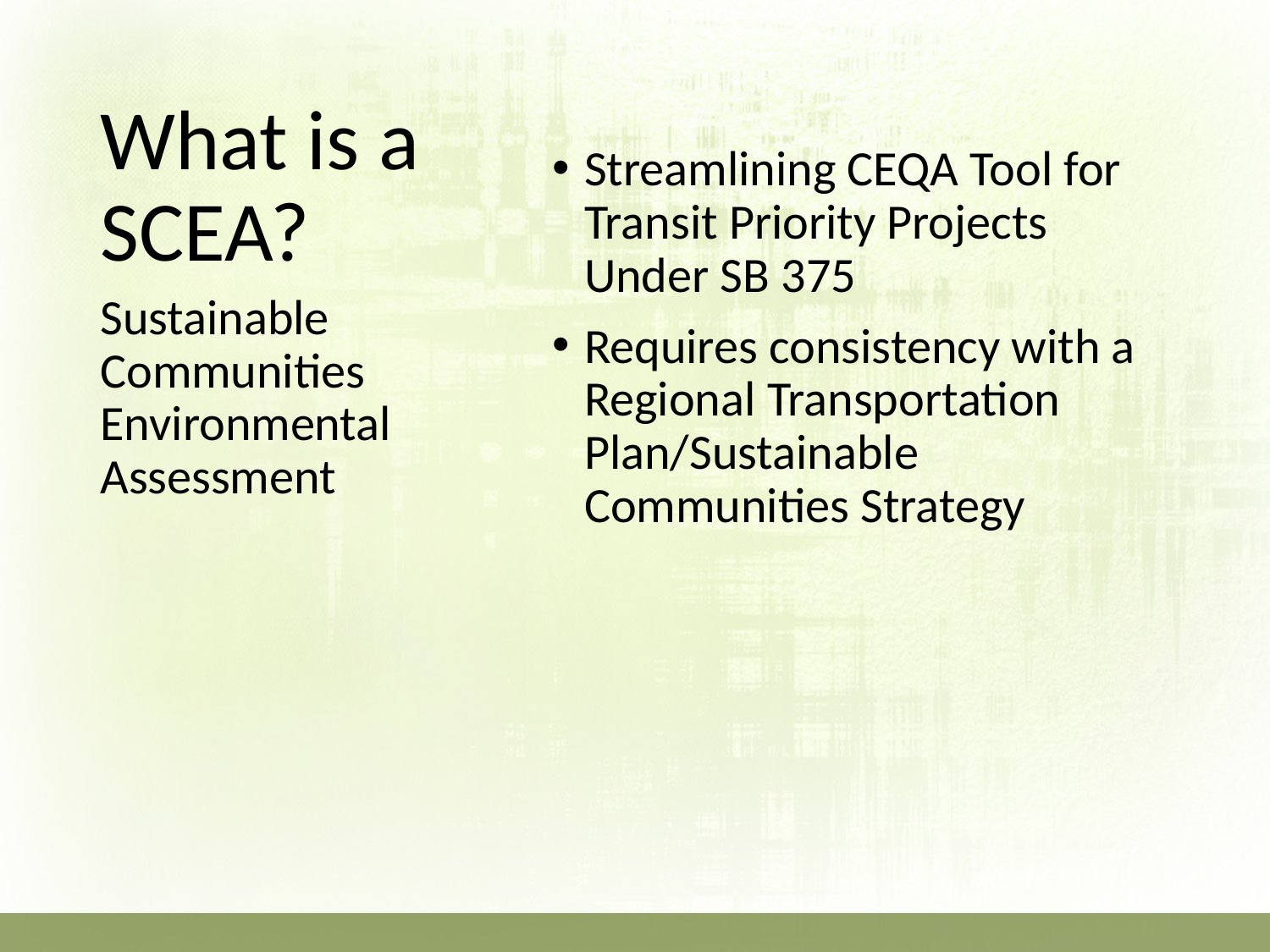

# What is a SCEA?
Streamlining CEQA Tool for Transit Priority Projects Under SB 375
Requires consistency with a Regional Transportation Plan/Sustainable Communities Strategy
Sustainable Communities Environmental Assessment